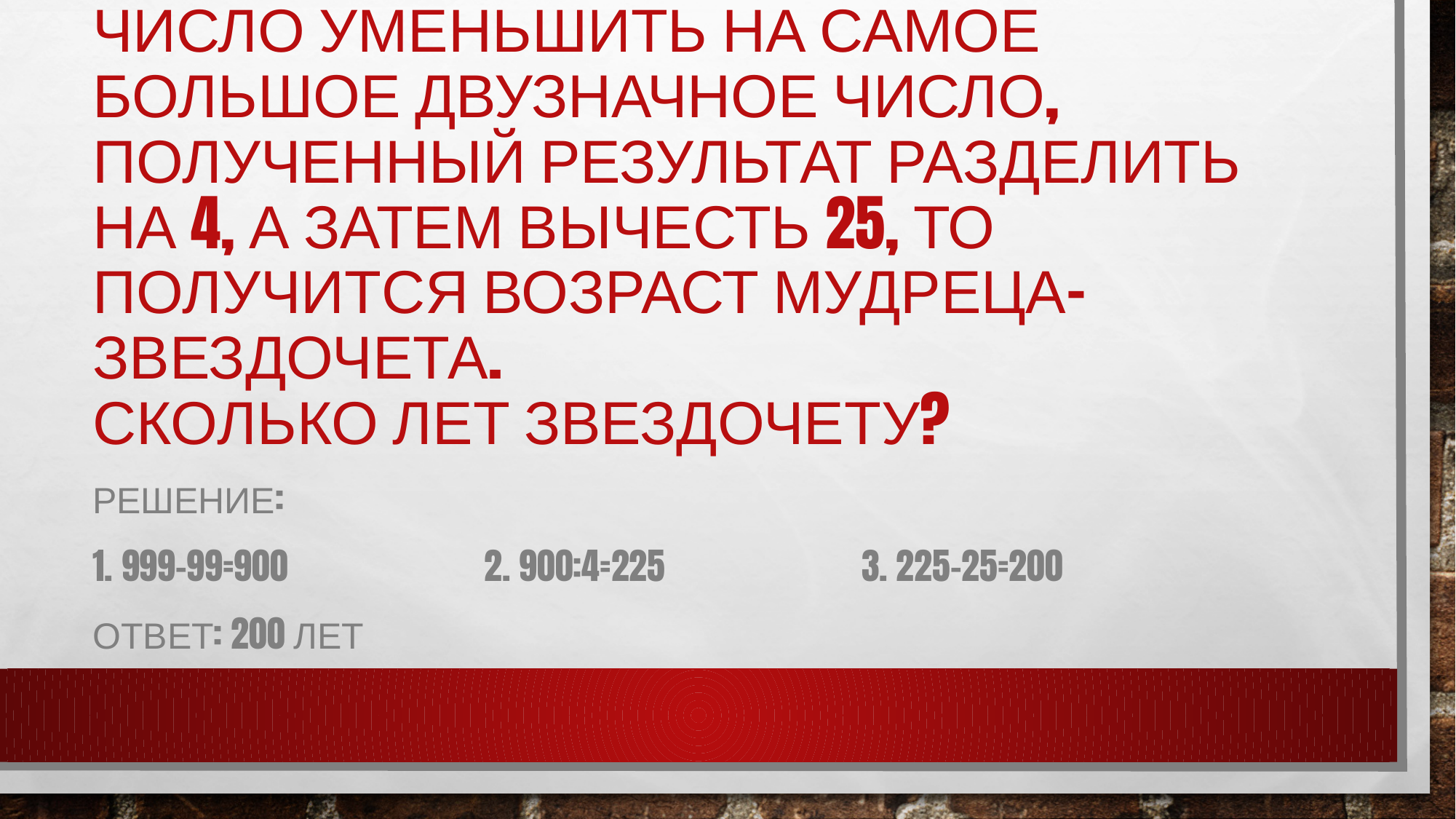

# Если самое большое трехзначное число уменьшить на самое большое двузначное число, полученный результат разделить на 4, а затем вычесть 25, то получится возраст мудреца-звездочета. Сколько лет звездочету?
Решение:
1. 999-99=900                       2. 900:4=225                       3. 225-25=200
Ответ: 200 лет